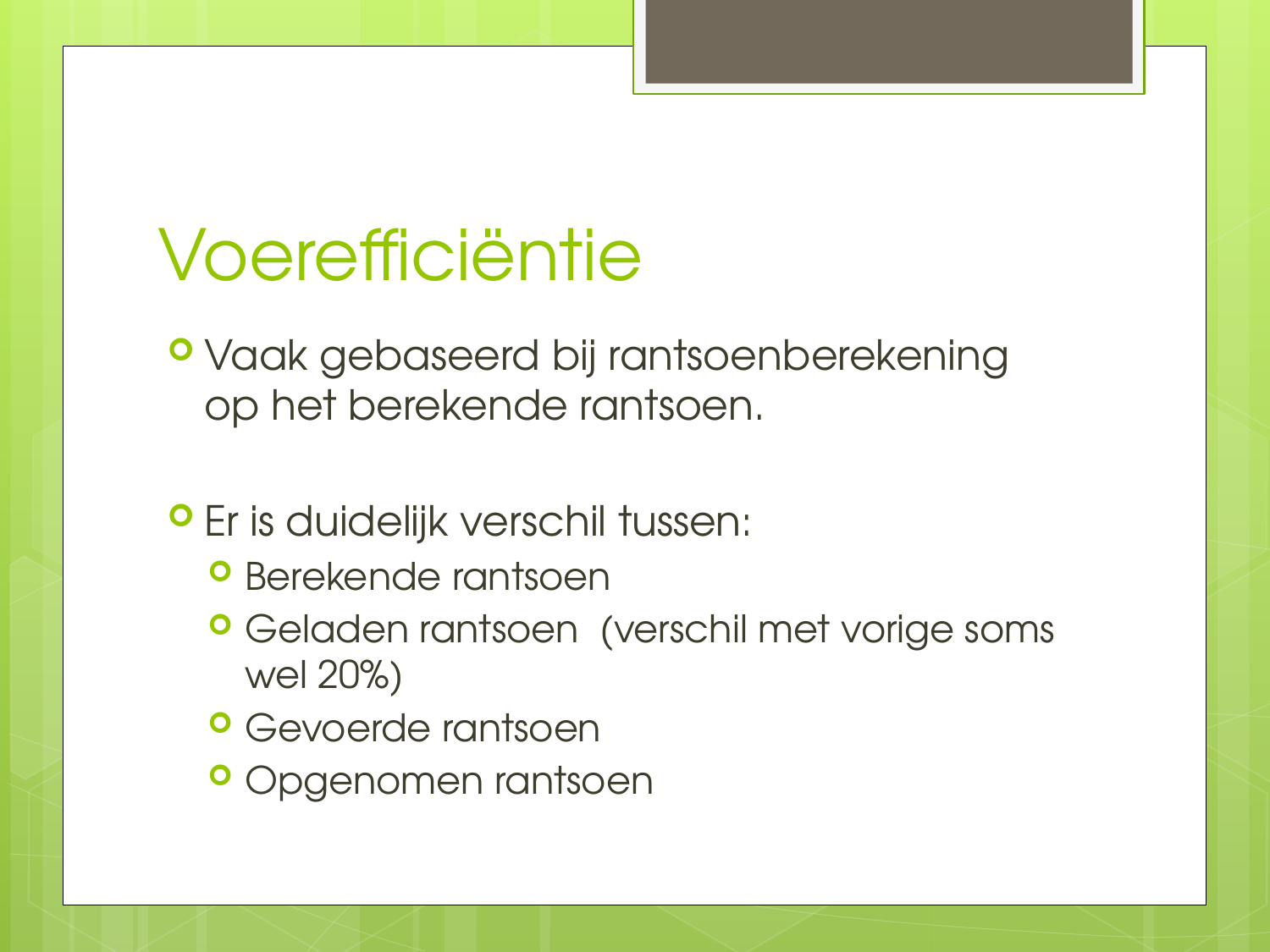

# Voerefficiëntie
Vaak gebaseerd bij rantsoenberekening op het berekende rantsoen.

Er is duidelijk verschil tussen:
Berekende rantsoen
Geladen rantsoen  (verschil met vorige soms wel 20%)
Gevoerde rantsoen
Opgenomen rantsoen